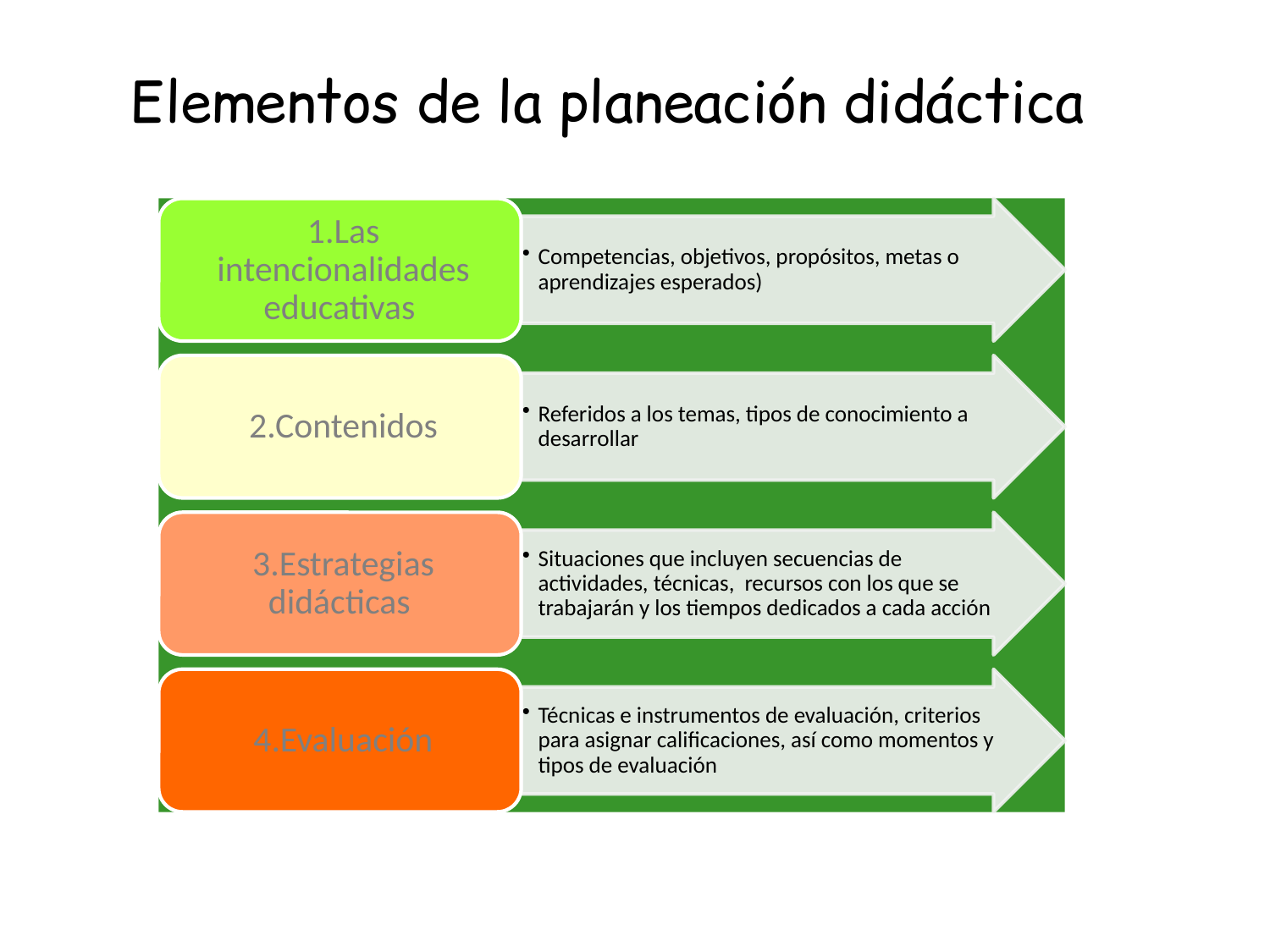

Elementos de la planeación didáctica
Competencias, objetivos, propósitos, metas o aprendizajes esperados)
1.Las intencionalidades educativas
Referidos a los temas, tipos de conocimiento a desarrollar
2.Contenidos
Situaciones que incluyen secuencias de actividades, técnicas,  recursos con los que se trabajarán y los tiempos dedicados a cada acción
3.Estrategias didácticas
Técnicas e instrumentos de evaluación, criterios para asignar calificaciones, así como momentos y tipos de evaluación
4.Evaluación